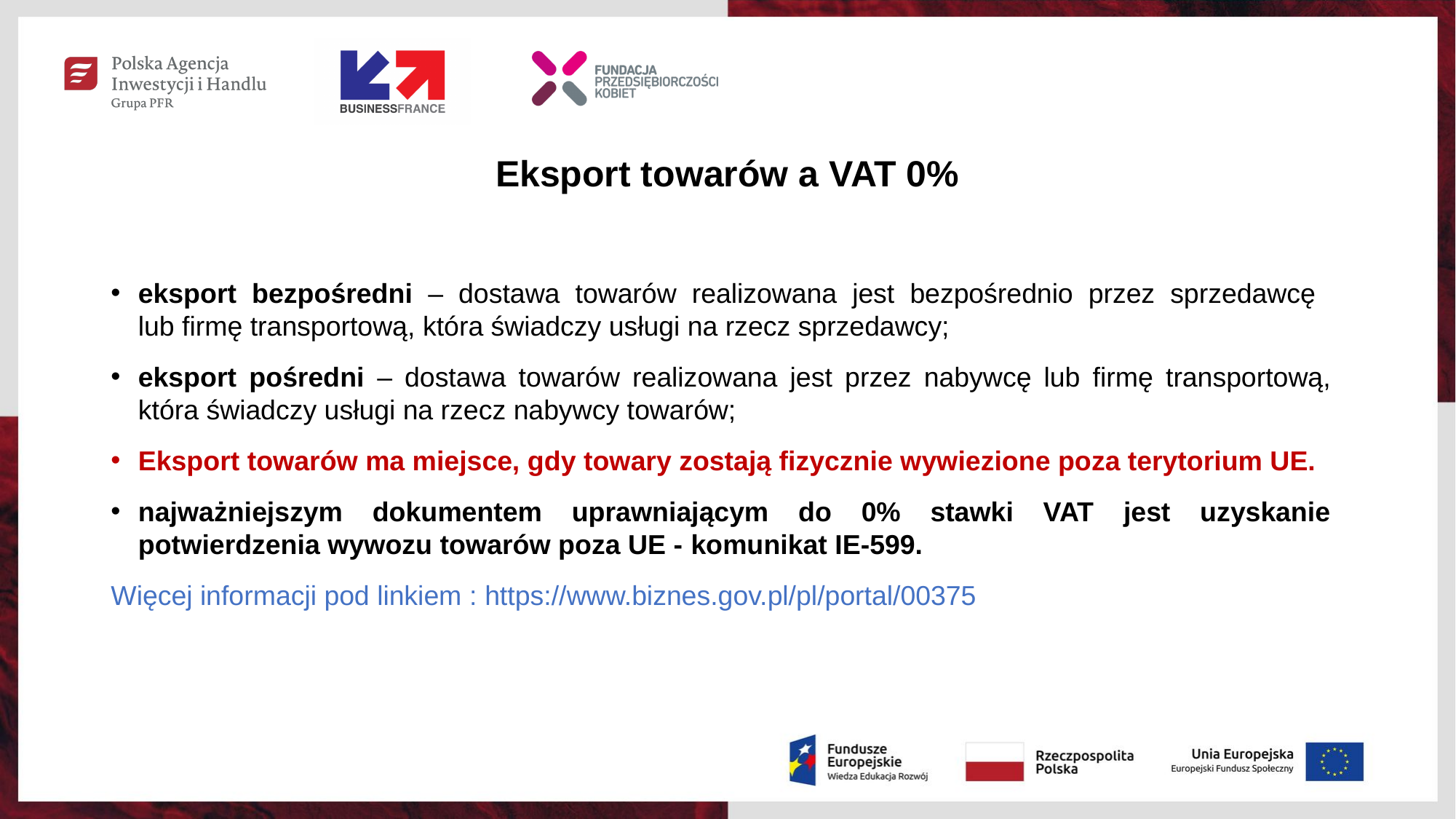

# Eksport towarów a VAT 0%
eksport bezpośredni – dostawa towarów realizowana jest bezpośrednio przez sprzedawcę
lub firmę transportową, która świadczy usługi na rzecz sprzedawcy;
eksport pośredni – dostawa towarów realizowana jest przez nabywcę lub firmę transportową, która świadczy usługi na rzecz nabywcy towarów;
Eksport towarów ma miejsce, gdy towary zostają fizycznie wywiezione poza terytorium UE.
najważniejszym dokumentem uprawniającym do 0% stawki VAT jest uzyskanie potwierdzenia wywozu towarów poza UE - komunikat IE-599.
Więcej informacji pod linkiem : https://www.biznes.gov.pl/pl/portal/00375